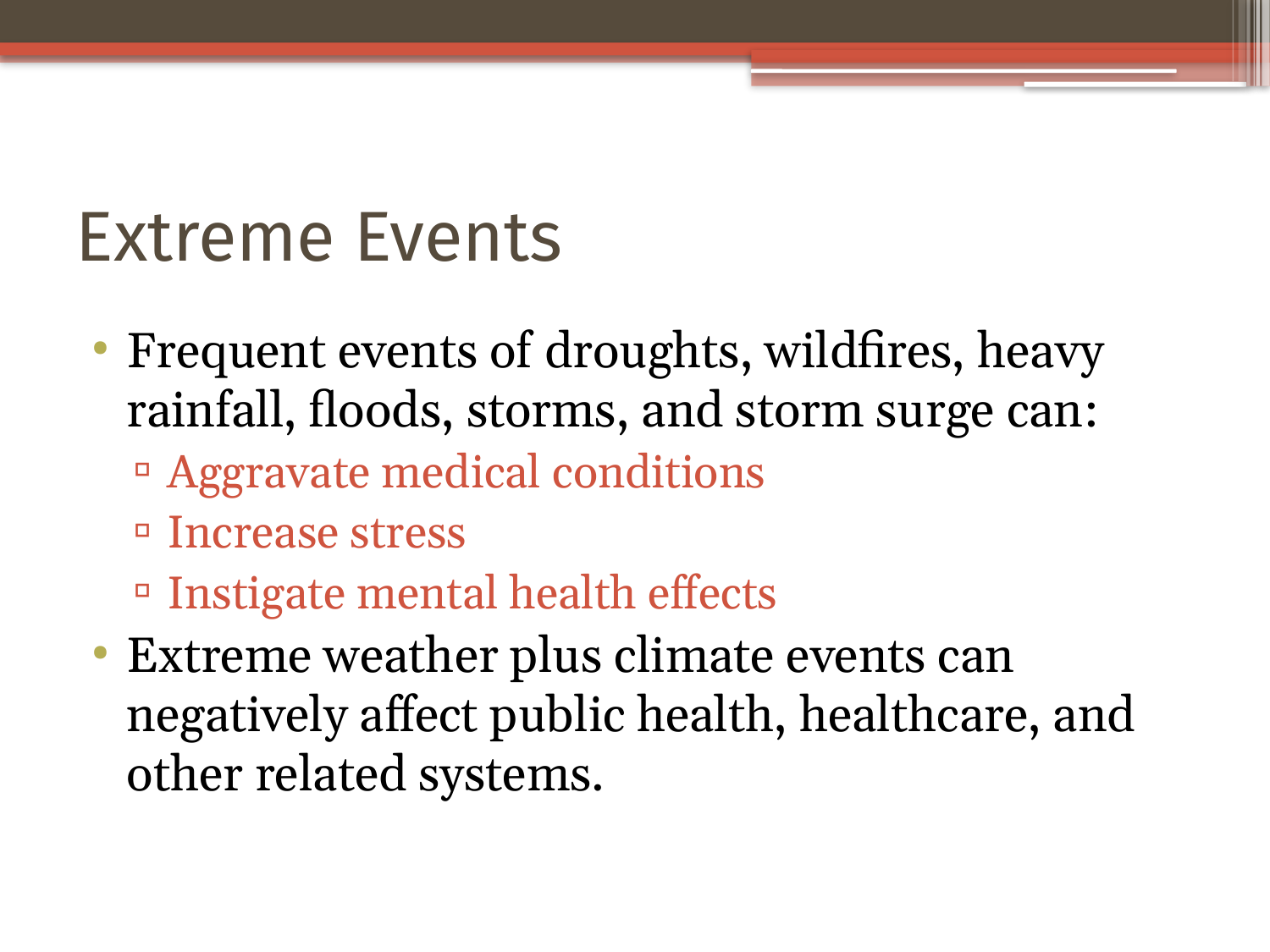

# Extreme Events
Frequent events of droughts, wildfires, heavy rainfall, floods, storms, and storm surge can:
Aggravate medical conditions
Increase stress
Instigate mental health effects
Extreme weather plus climate events can negatively affect public health, healthcare, and other related systems.